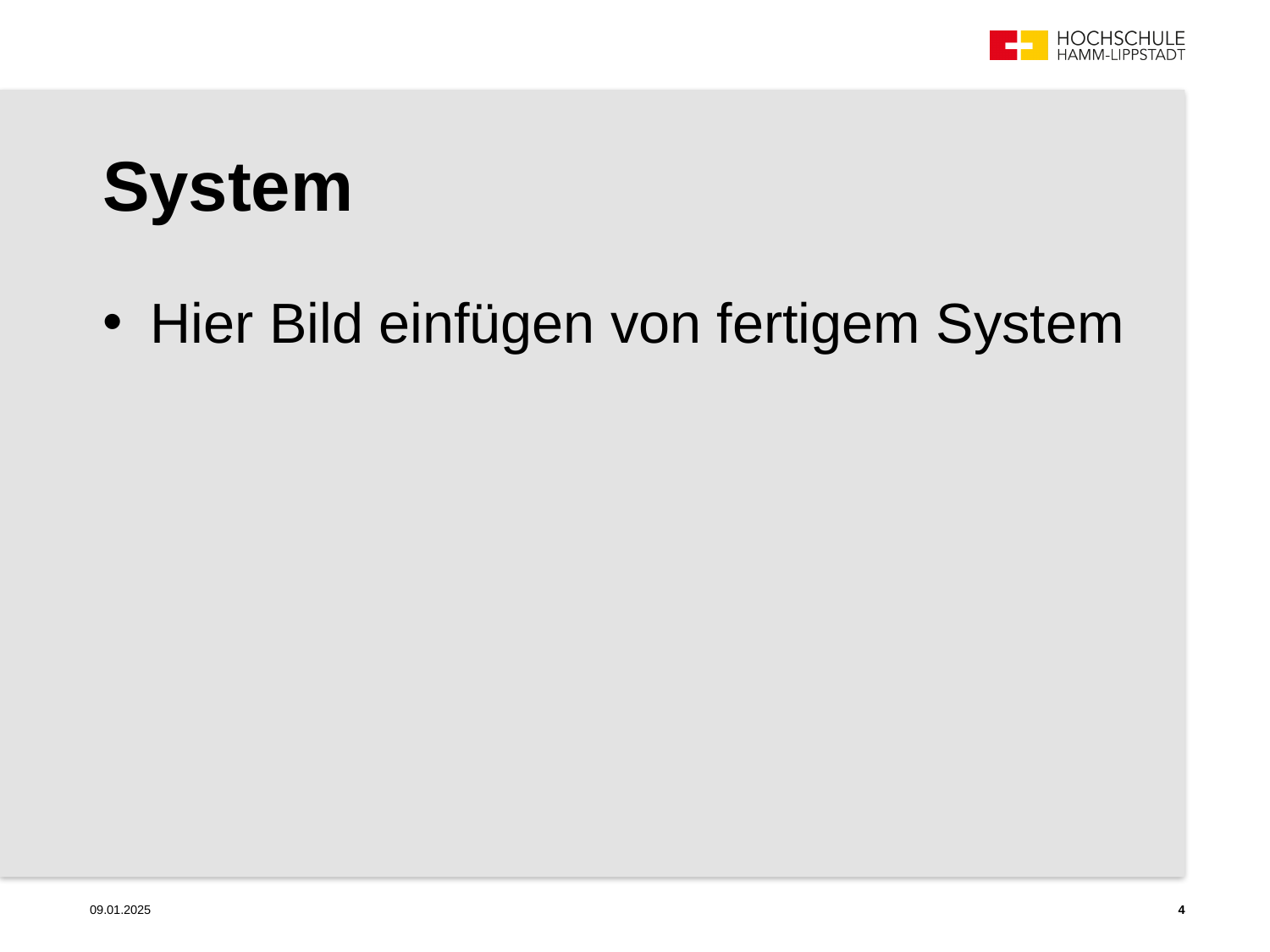

# System
Hier Bild einfügen von fertigem System
09.01.2025
4